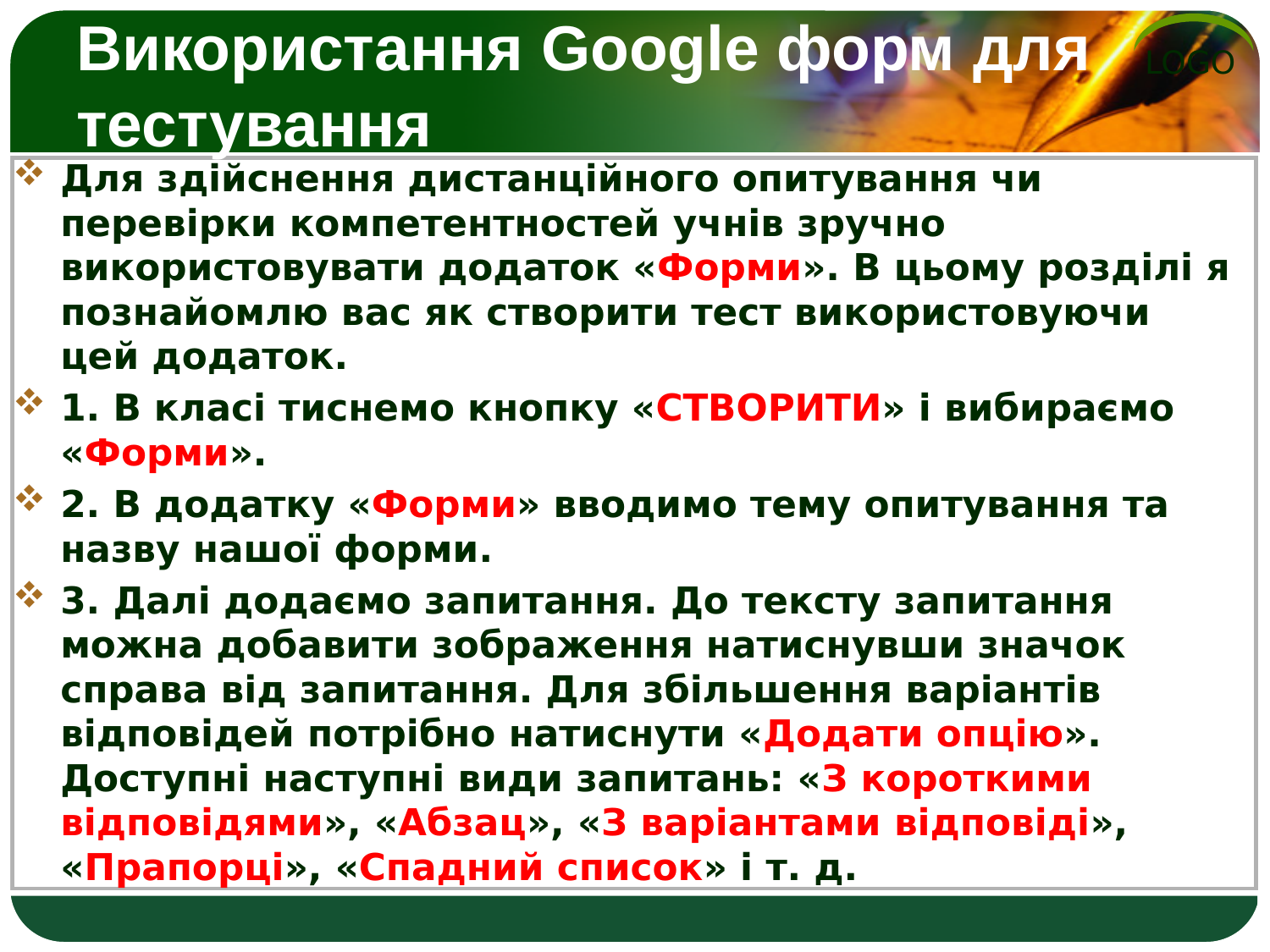

# Використання Google форм для тестування
Для здійснення дистанційного опитування чи перевірки компетентностей учнів зручно використовувати додаток «Форми». В цьому розділі я познайомлю вас як створити тест використовуючи цей додаток.
1. В класі тиснемо кнопку «СТВОРИТИ» і вибираємо «Форми».
2. В додатку «Форми» вводимо тему опитування та назву нашої форми.
3. Далі додаємо запитання. До тексту запитання можна добавити зображення натиснувши значок справа від запитання. Для збільшення варіантів відповідей потрібно натиснути «Додати опцію». Доступні наступні види запитань: «З короткими відповідями», «Абзац», «З варіантами відповіді», «Прапорці», «Спадний список» і т. д.